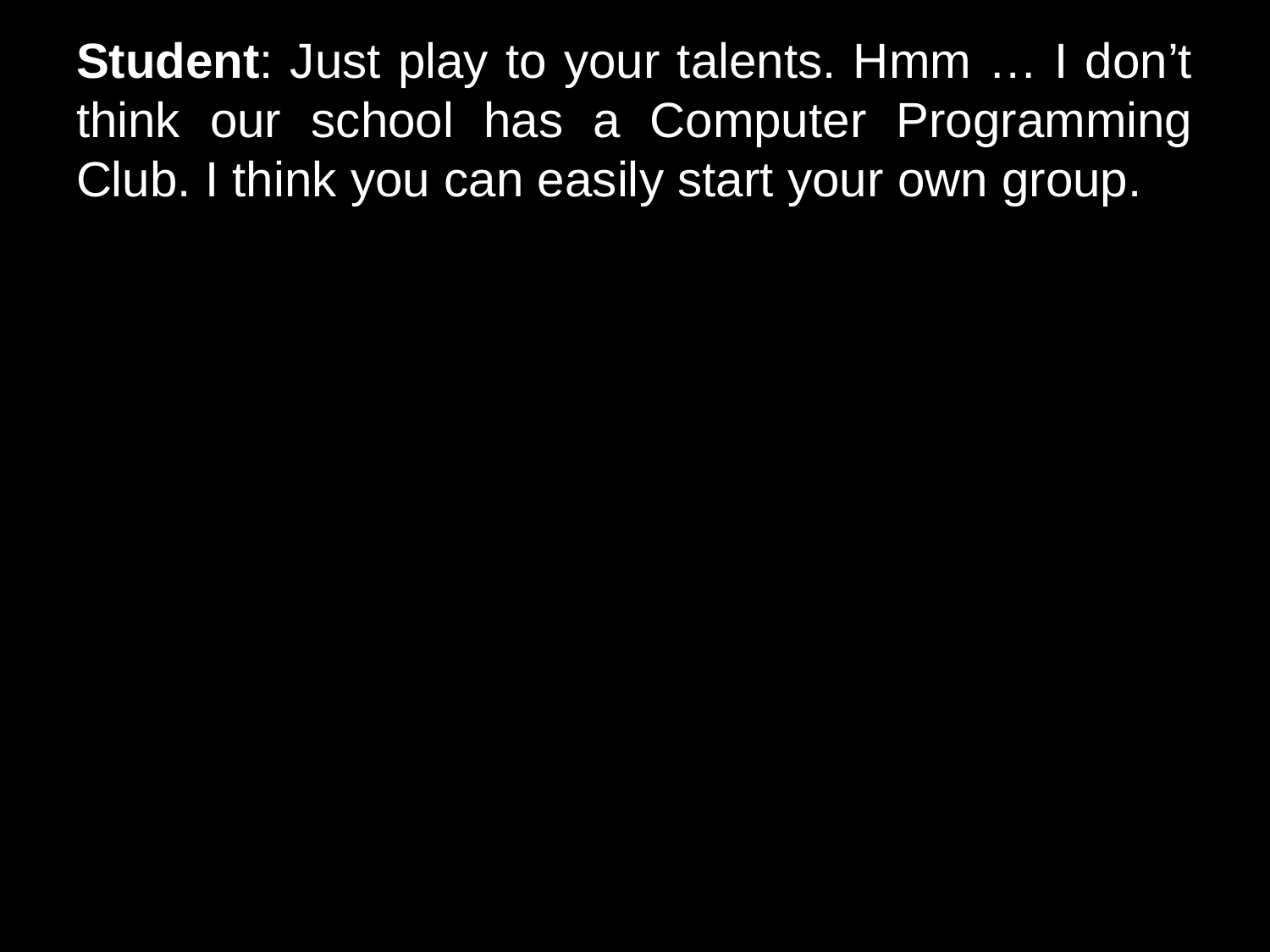

# Student: Just play to your talents. Hmm … I don’t think our school has a Computer Programming Club. I think you can easily start your own group.